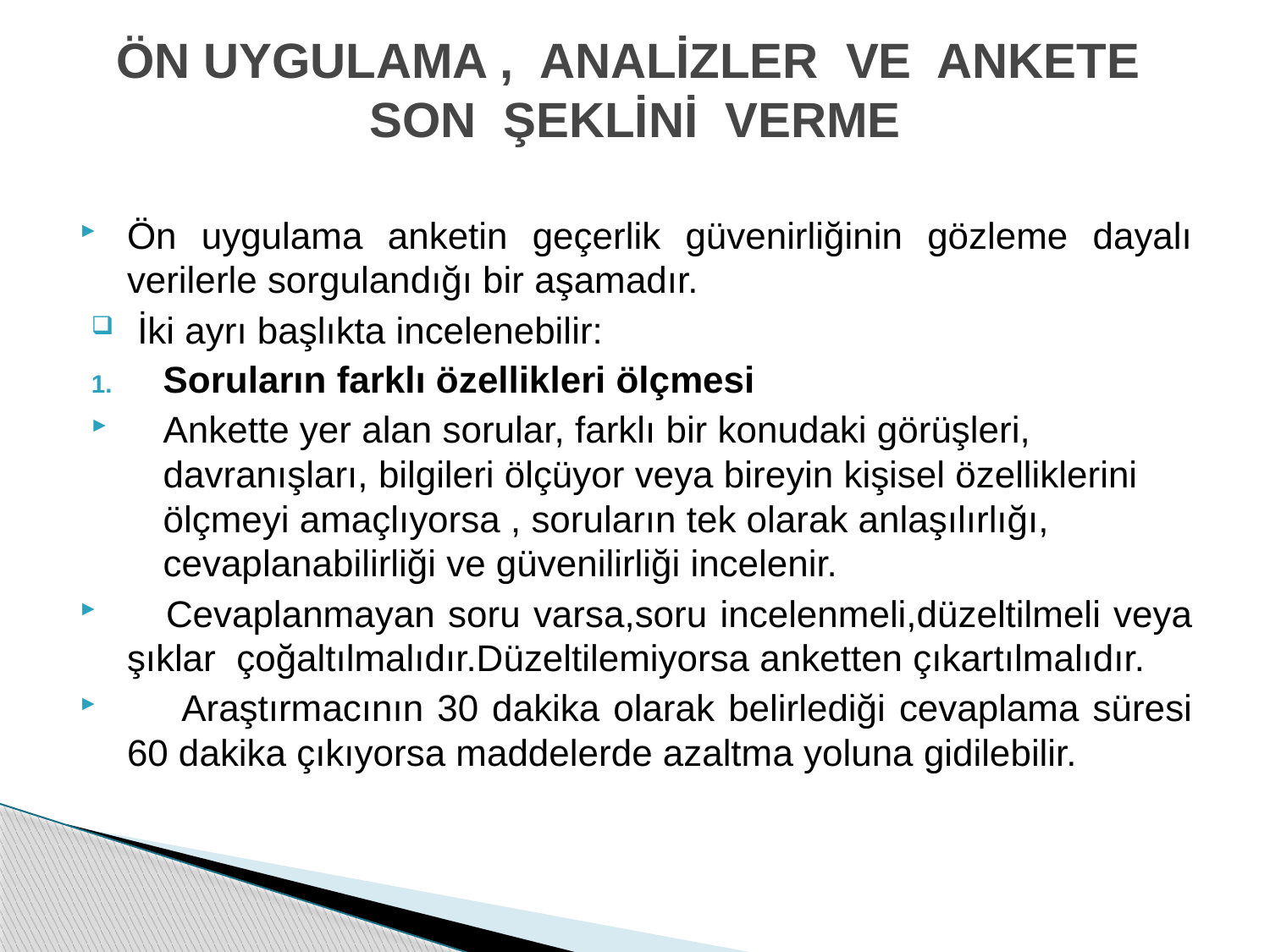

# ÖN UYGULAMA ,  ANALİZLER  VE  ANKETE  SON  ŞEKLİNİ  VERME
Ön uygulama anketin geçerlik güvenirliğinin gözleme dayalı verilerle sorgulandığı bir aşamadır.
 İki ayrı başlıkta incelenebilir:
Soruların farklı özellikleri ölçmesi
Ankette yer alan sorular, farklı bir konudaki görüşleri, davranışları, bilgileri ölçüyor veya bireyin kişisel özelliklerini ölçmeyi amaçlıyorsa , soruların tek olarak anlaşılırlığı, cevaplanabilirliği ve güvenilirliği incelenir.
   Cevaplanmayan soru varsa,soru incelenmeli,düzeltilmeli veya şıklar  çoğaltılmalıdır.Düzeltilemiyorsa anketten çıkartılmalıdır.
    Araştırmacının 30 dakika olarak belirlediği cevaplama süresi 60 dakika çıkıyorsa maddelerde azaltma yoluna gidilebilir.